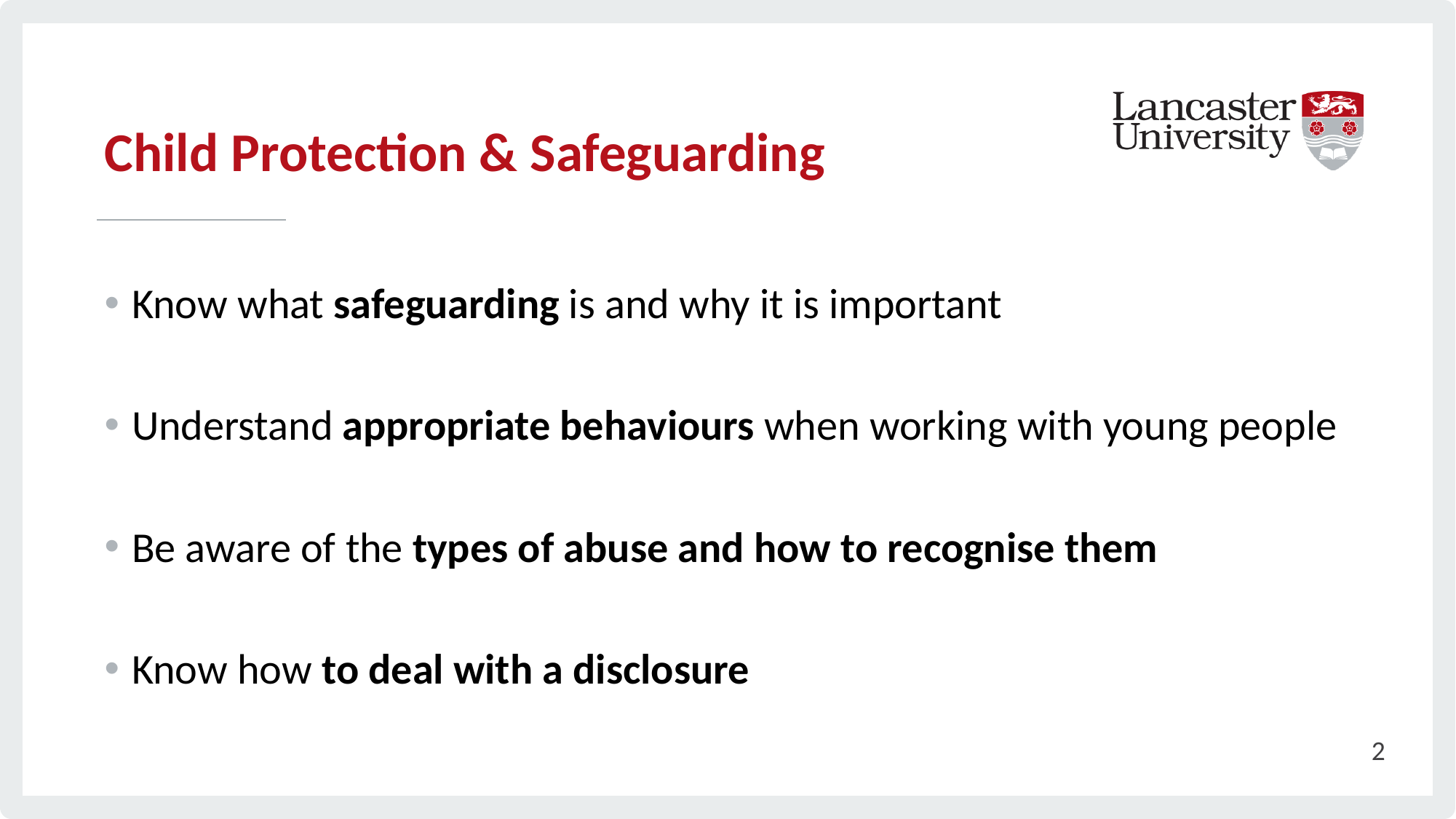

# Child Protection & Safeguarding
Know what safeguarding is and why it is important

Understand appropriate behaviours when working with young people

Be aware of the types of abuse and how to recognise them

Know how to deal with a disclosure

2